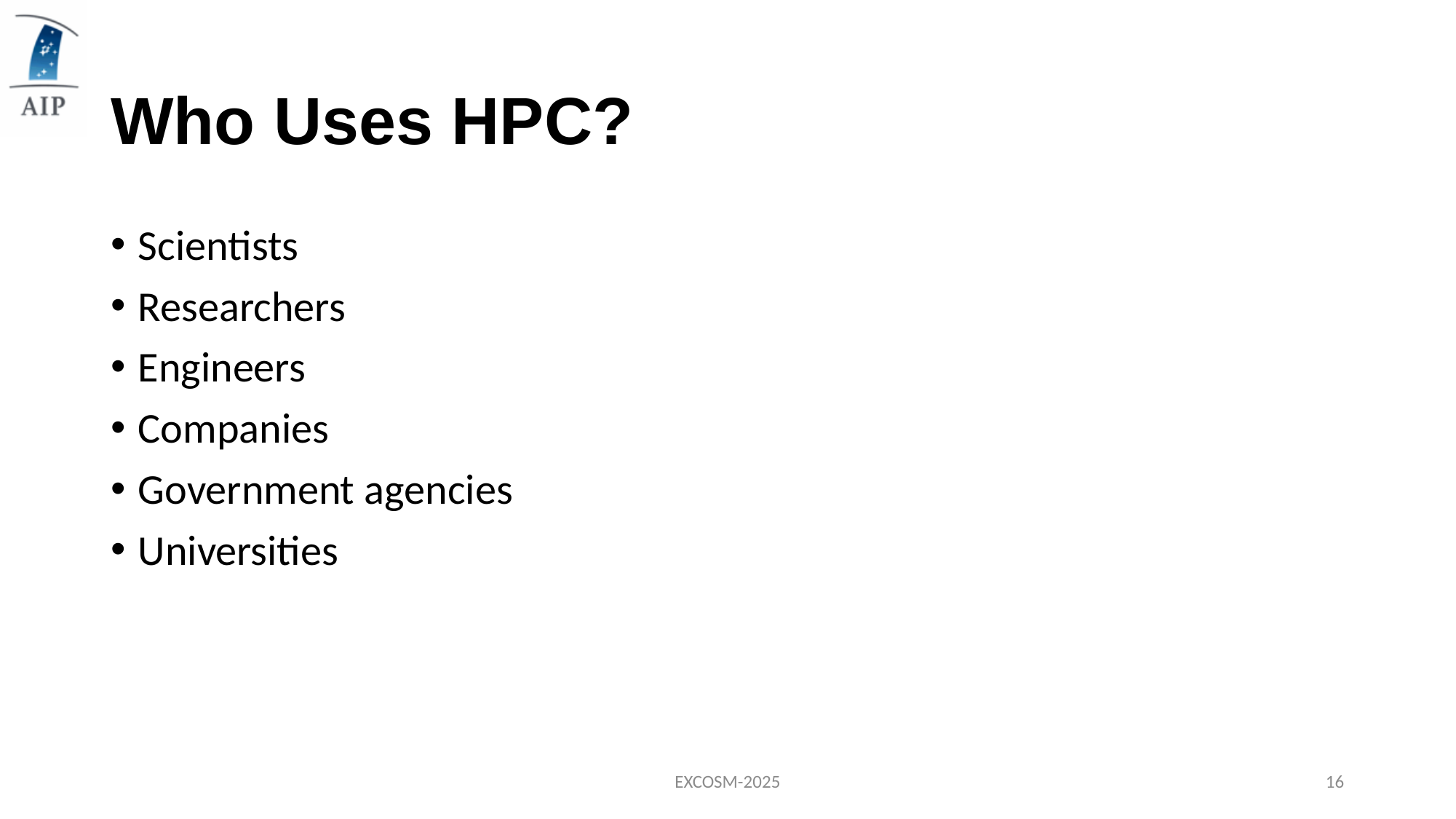

# Who Uses HPC?
Scientists
Researchers
Engineers
Companies
Government agencies
Universities

EXCOSM-2025
16